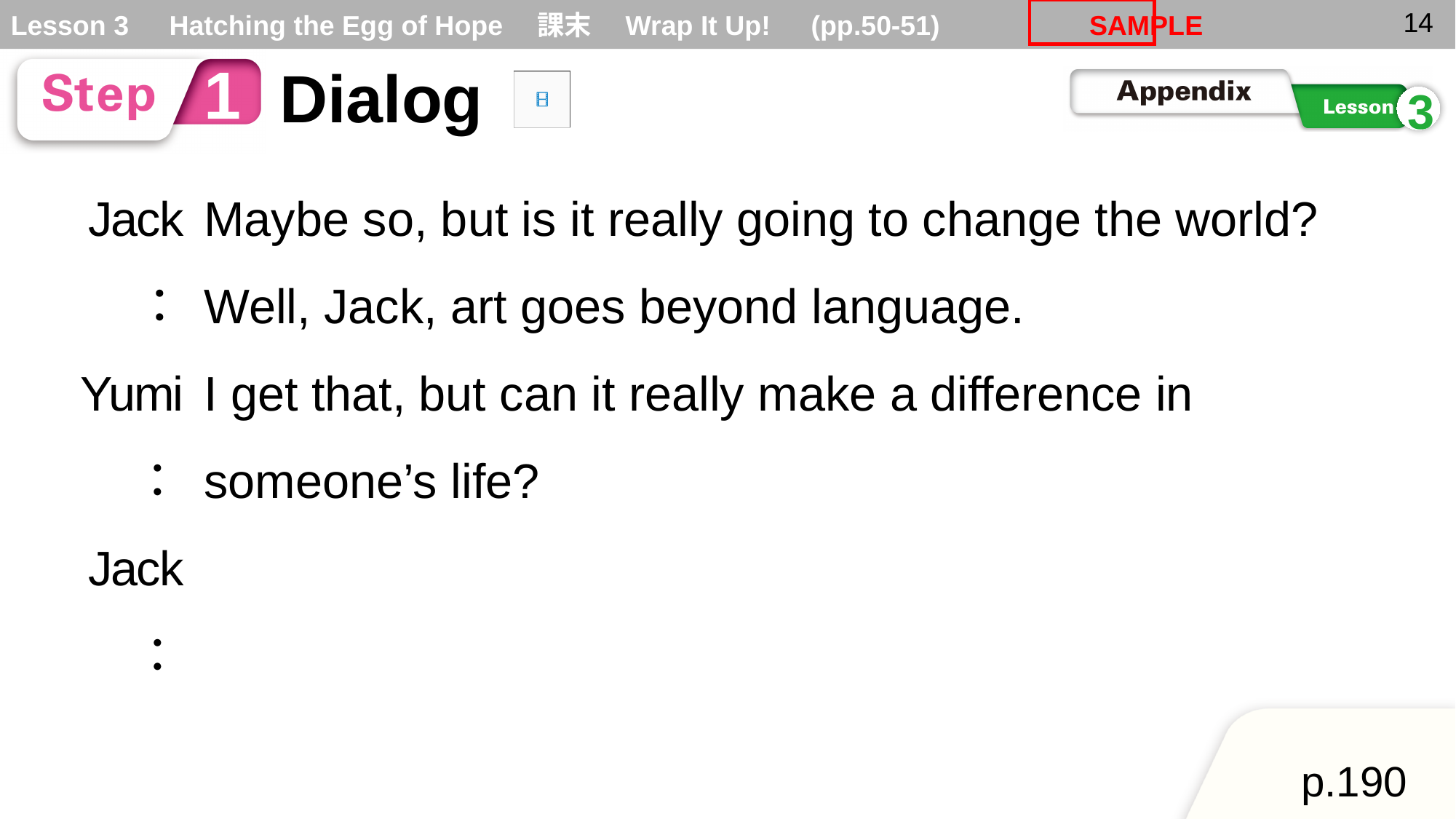

# Maybe so, but is it really going to change the world? Well, Jack, art goes beyond language. I get that, but can it really make a difference in someone’s life?
Jack ： Yumi ：
Jack ：
p.190